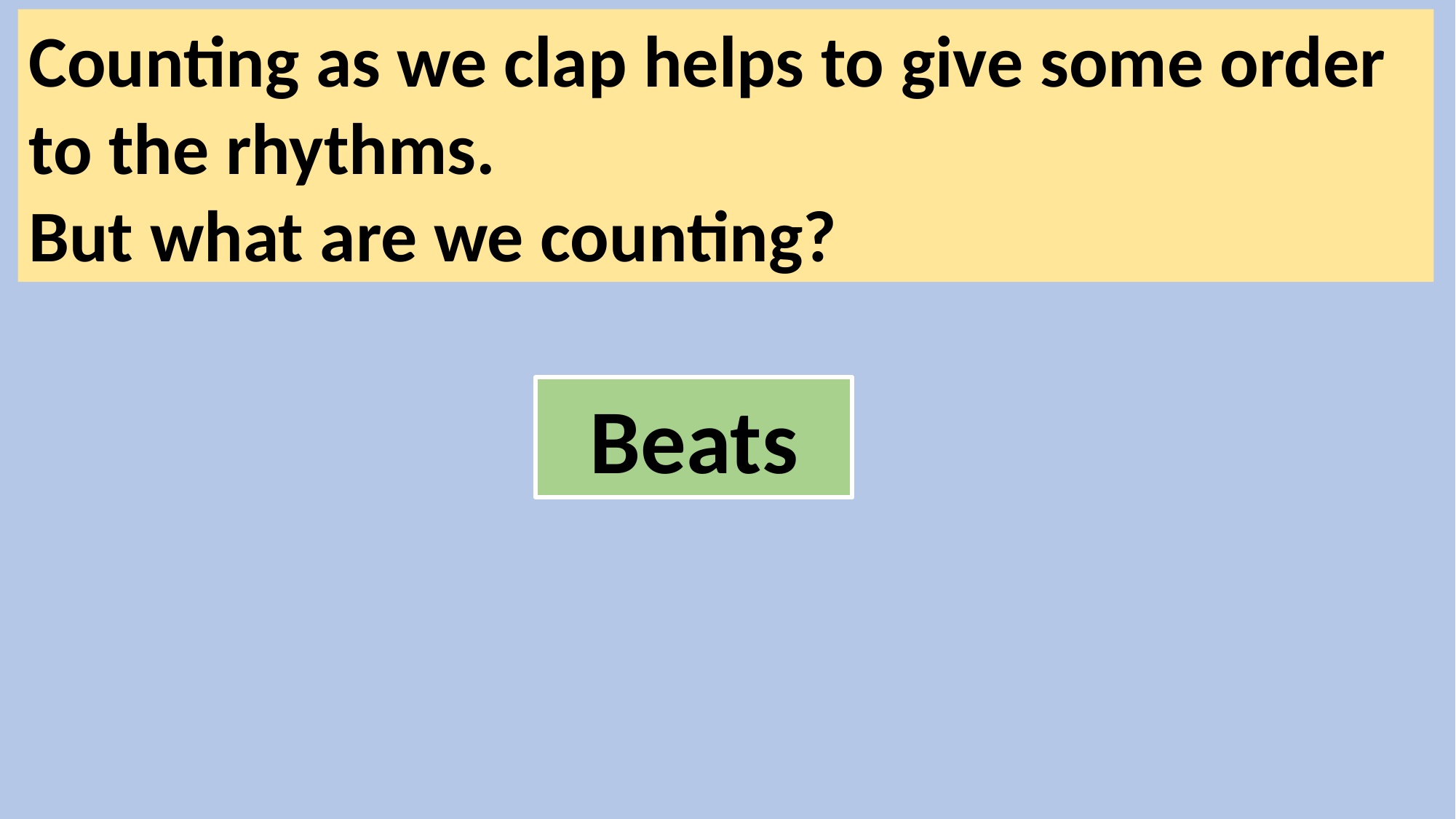

Counting as we clap helps to give some order to the rhythms.
But what are we counting?
Beats